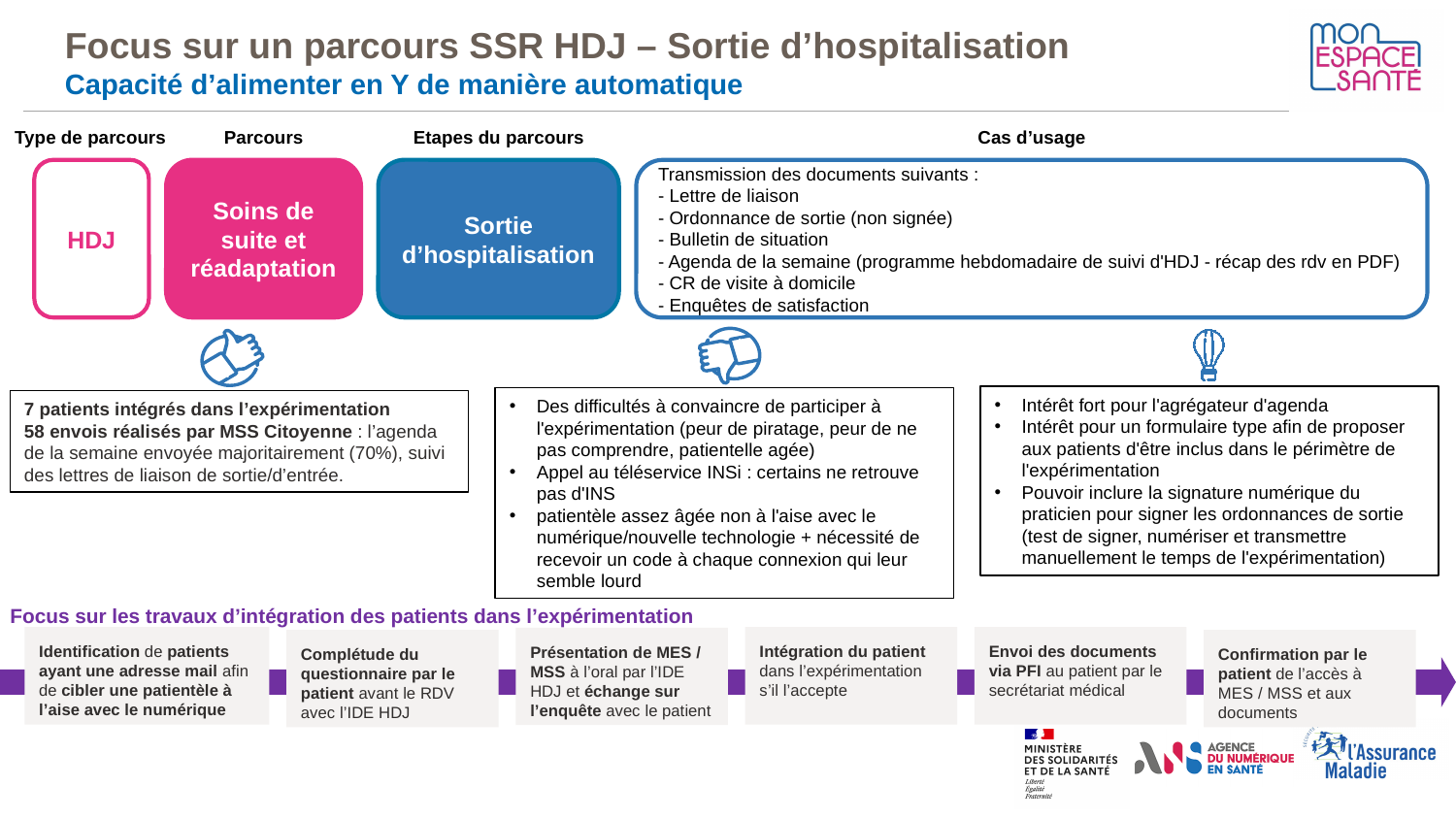

# Focus sur un parcours SSR HDJ – Sortie d’hospitalisation Capacité d’alimenter en Y de manière automatique
Type de parcours
Parcours
Etapes du parcours
Cas d’usage
HDJ
Sortie d’hospitalisation
Soins de suite et réadaptation
Transmission des documents suivants :
- Lettre de liaison
- Ordonnance de sortie (non signée)
- Bulletin de situation
- Agenda de la semaine (programme hebdomadaire de suivi d'HDJ - récap des rdv en PDF)
- CR de visite à domicile
- Enquêtes de satisfaction

Intérêt fort pour l'agrégateur d'agenda
Intérêt pour un formulaire type afin de proposer aux patients d'être inclus dans le périmètre de l'expérimentation
Pouvoir inclure la signature numérique du praticien pour signer les ordonnances de sortie (test de signer, numériser et transmettre manuellement le temps de l'expérimentation)
Des difficultés à convaincre de participer à l'expérimentation (peur de piratage, peur de ne pas comprendre, patientelle agée)
Appel au téléservice INSi : certains ne retrouve pas d'INS
patientèle assez âgée non à l'aise avec le numérique/nouvelle technologie + nécessité de recevoir un code à chaque connexion qui leur semble lourd
7 patients intégrés dans l’expérimentation
58 envois réalisés par MSS Citoyenne : l’agenda de la semaine envoyée majoritairement (70%), suivi des lettres de liaison de sortie/d’entrée.
Focus sur les travaux d’intégration des patients dans l’expérimentation
Envoi des documents via PFI au patient par le secrétariat médical
Intégration du patient dans l’expérimentation s’il l’accepte
Identification de patients ayant une adresse mail afin de cibler une patientèle à l’aise avec le numérique
Présentation de MES / MSS à l’oral par l’IDE HDJ et échange sur l’enquête avec le patient
Complétude du questionnaire par le patient avant le RDV avec l’IDE HDJ
Confirmation par le patient de l’accès à MES / MSS et aux documents